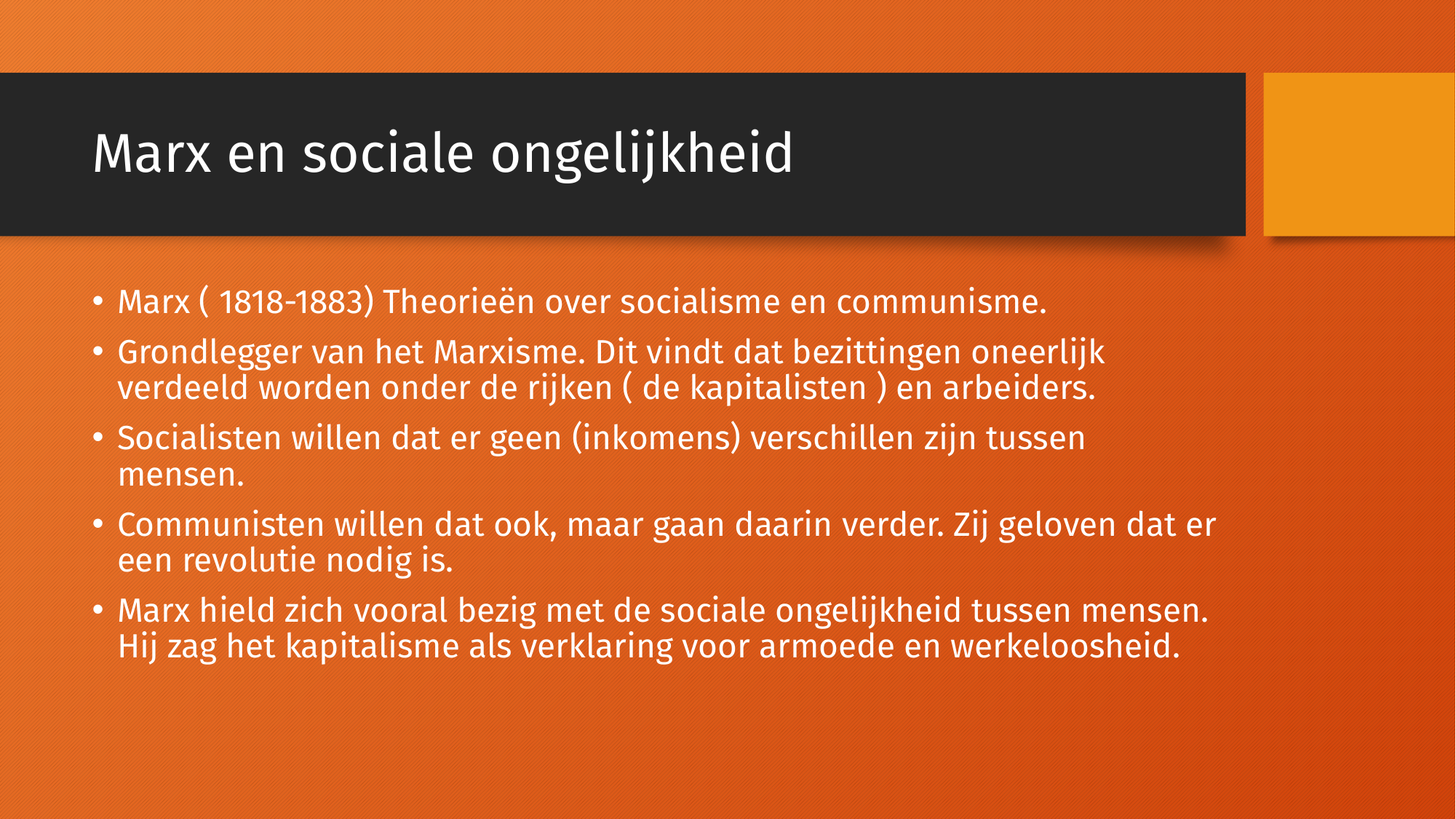

# Marx en sociale ongelijkheid
Marx ( 1818-1883) Theorieën over socialisme en communisme.
Grondlegger van het Marxisme. Dit vindt dat bezittingen oneerlijk verdeeld worden onder de rijken ( de kapitalisten ) en arbeiders.
Socialisten willen dat er geen (inkomens) verschillen zijn tussen mensen.
Communisten willen dat ook, maar gaan daarin verder. Zij geloven dat er een revolutie nodig is.
Marx hield zich vooral bezig met de sociale ongelijkheid tussen mensen. Hij zag het kapitalisme als verklaring voor armoede en werkeloosheid.